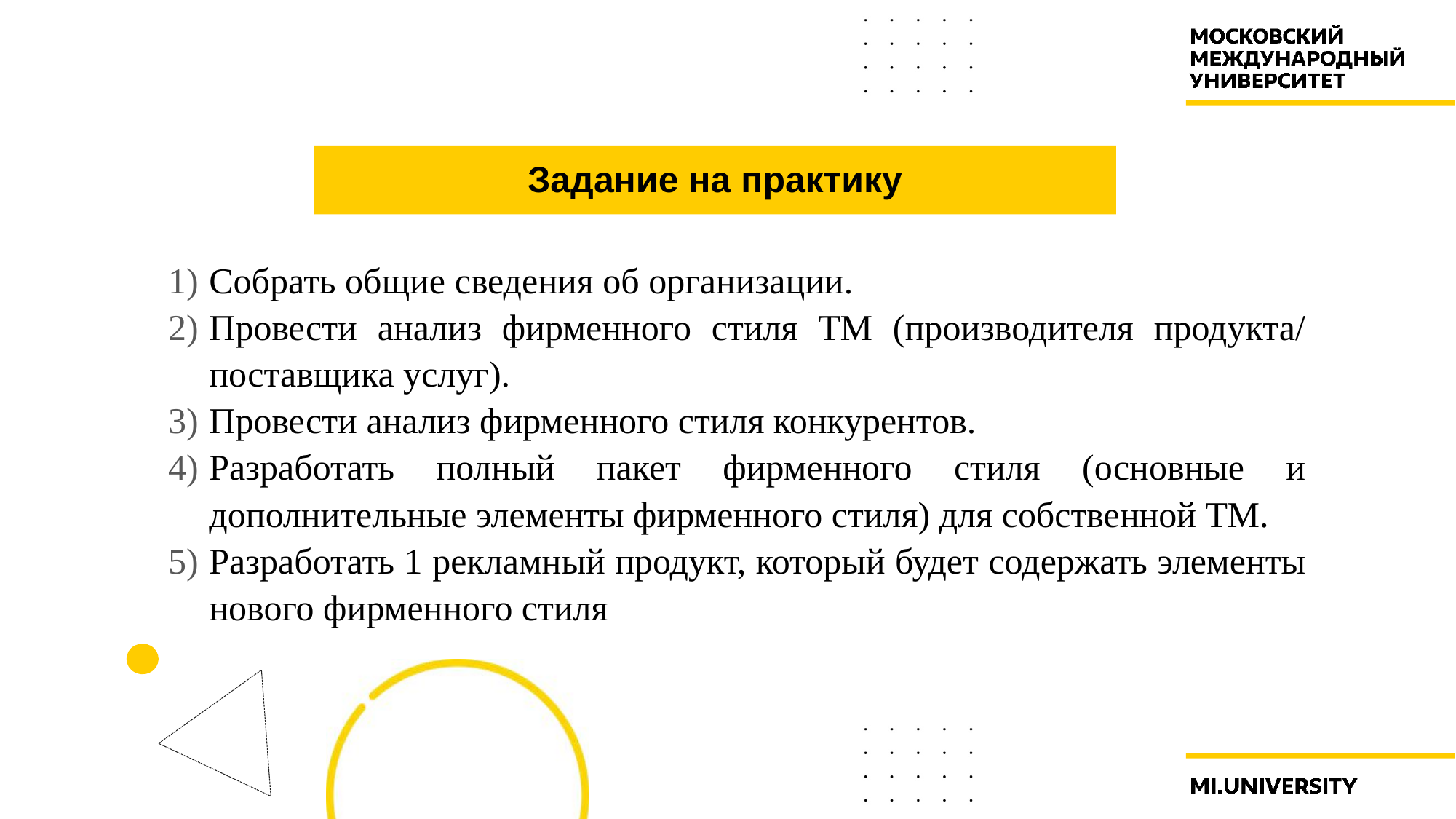

# Задание на практику
Собрать общие сведения об организации.
Провести анализ фирменного стиля ТМ (производителя продукта/ поставщика услуг).
Провести анализ фирменного стиля конкурентов.
Разработать полный пакет фирменного стиля (основные и дополнительные элементы фирменного стиля) для собственной ТМ.
Разработать 1 рекламный продукт, который будет содержать элементы нового фирменного стиля